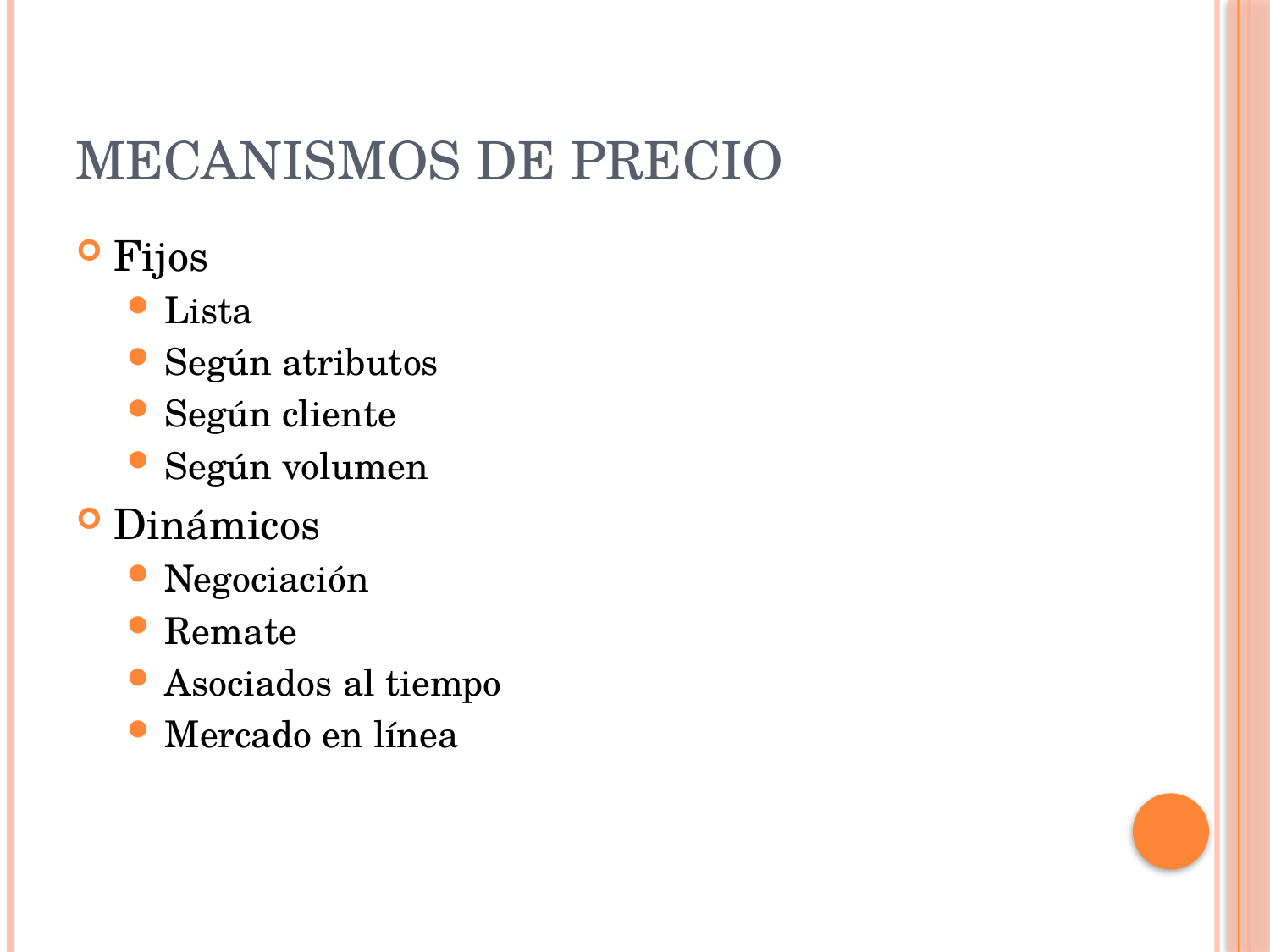

# Mecanismos de precio
Fijos
Lista
Según atributos
Según cliente
Según volumen
Dinámicos
Negociación
Remate
Asociados al tiempo
Mercado en línea